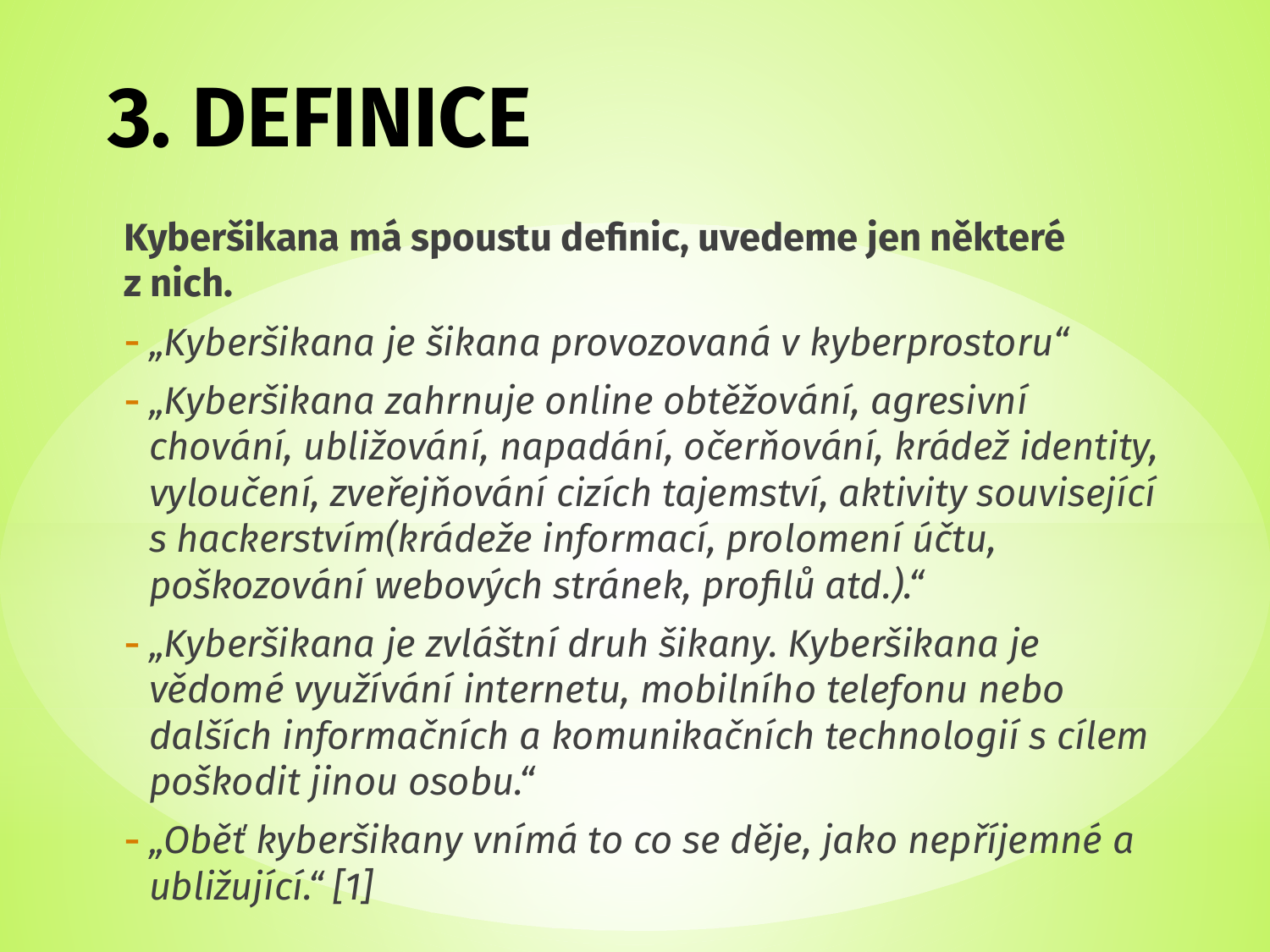

# 3. DEFINICE
Kyberšikana má spoustu definic, uvedeme jen některé z nich.
„Kyberšikana je šikana provozovaná v kyberprostoru“
„Kyberšikana zahrnuje online obtěžování, agresivní chování, ubližování, napadání, očerňování, krádež identity, vyloučení, zveřejňování cizích tajemství, aktivity související s hackerstvím(krádeže informací, prolomení účtu, poškozování webových stránek, profilů atd.).“
„Kyberšikana je zvláštní druh šikany. Kyberšikana je vědomé využívání internetu, mobilního telefonu nebo dalších informačních a komunikačních technologií s cílem poškodit jinou osobu.“
„Oběť kyberšikany vnímá to co se děje, jako nepříjemné a ubližující.“ [1]